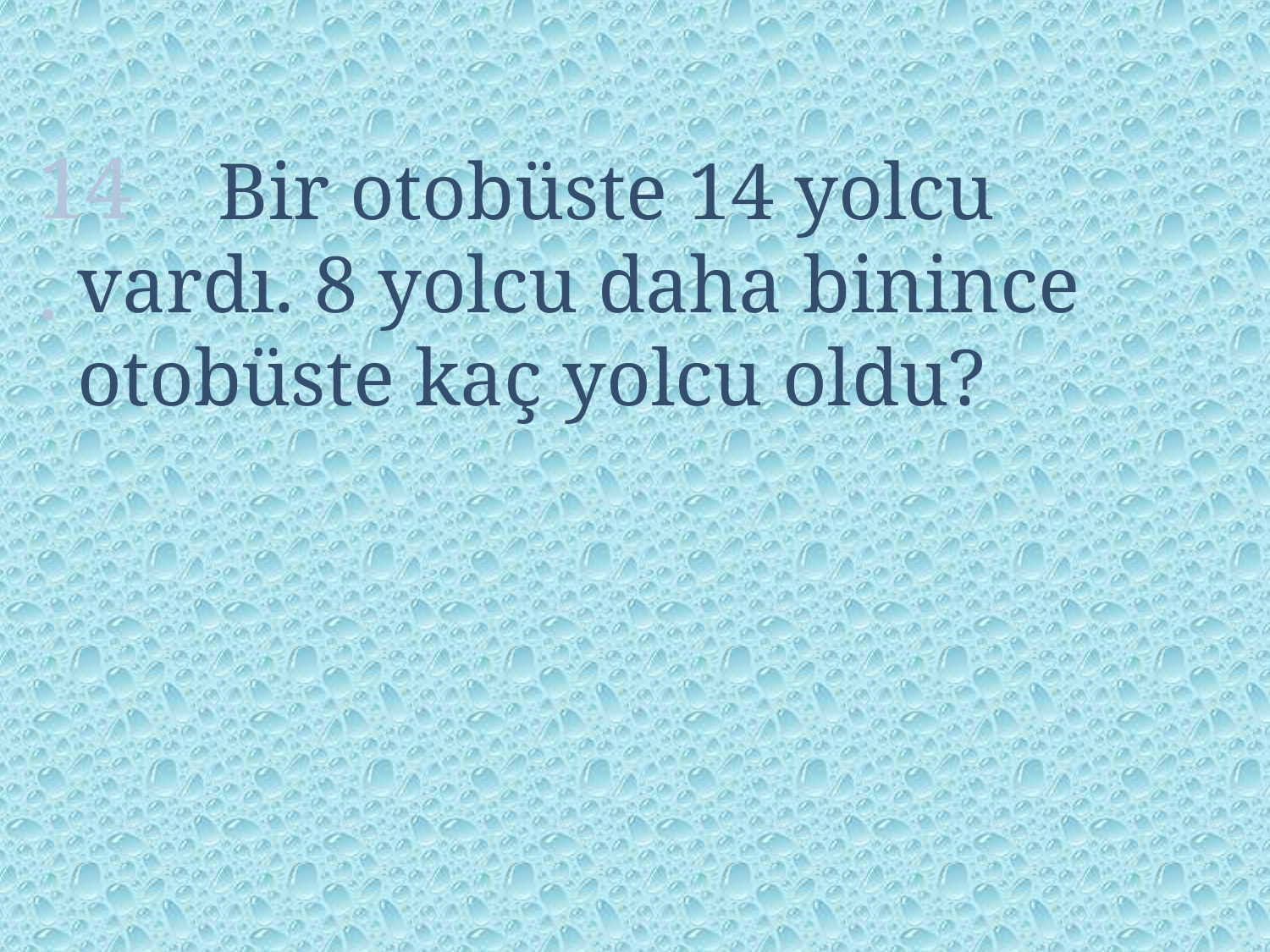

14.
       Bir otobüste 14 yolcu vardı. 8 yolcu daha binince otobüste kaç yolcu oldu?